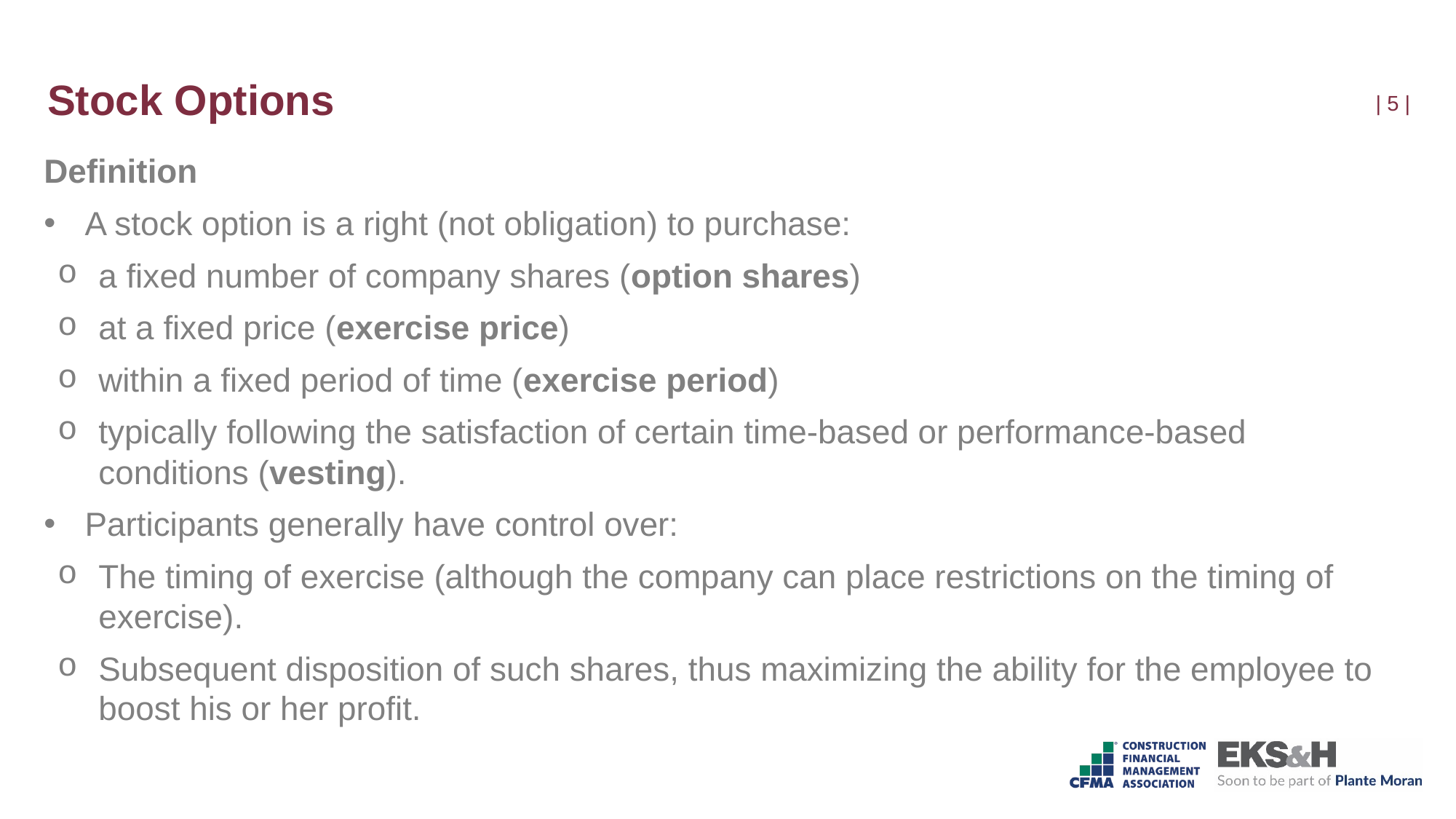

# Stock Options
| 5 |
Definition
A stock option is a right (not obligation) to purchase:
a fixed number of company shares (option shares)
at a fixed price (exercise price)
within a fixed period of time (exercise period)
typically following the satisfaction of certain time-based or performance-based conditions (vesting).
Participants generally have control over:
The timing of exercise (although the company can place restrictions on the timing of exercise).
Subsequent disposition of such shares, thus maximizing the ability for the employee to boost his or her profit.